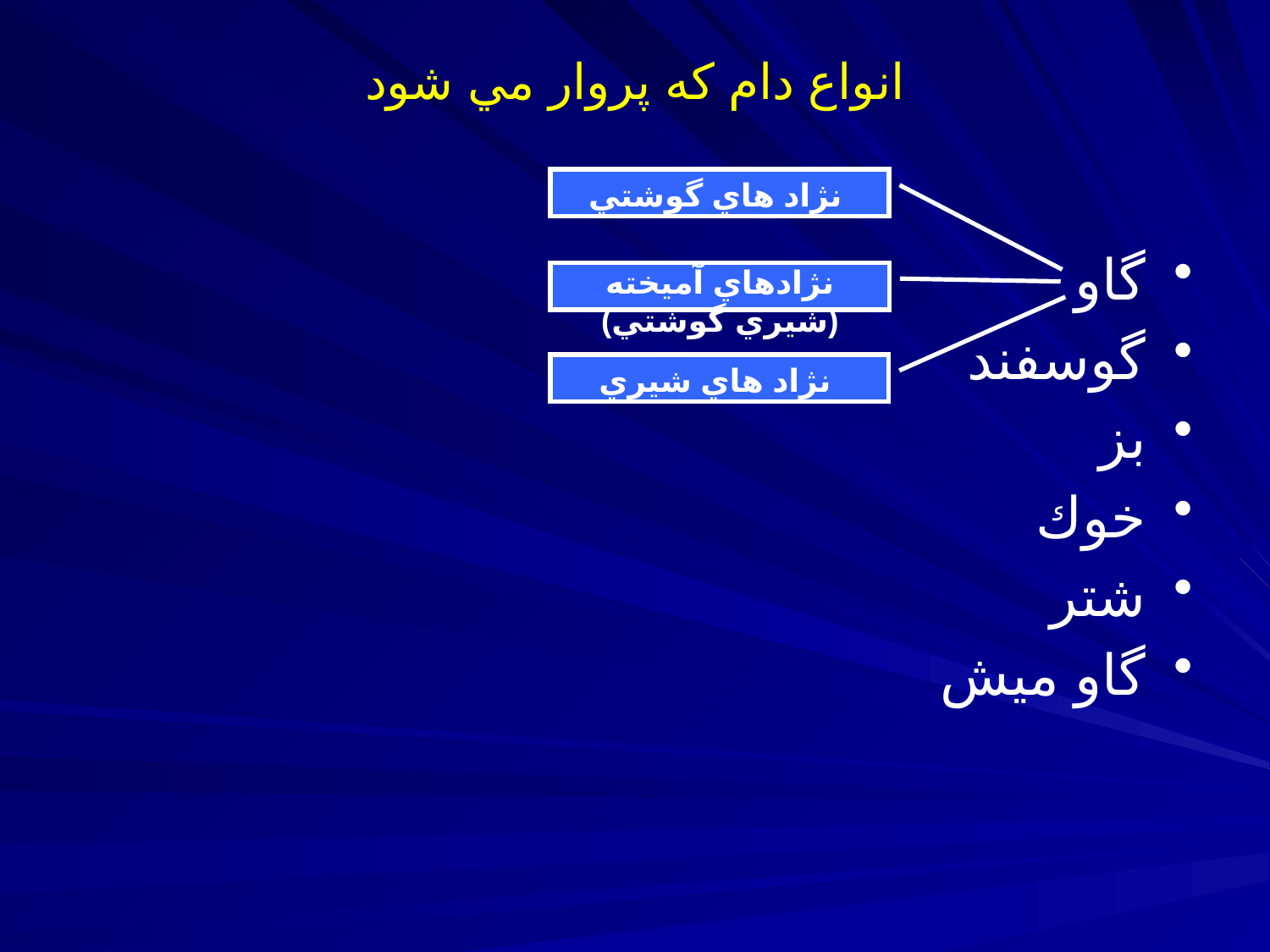

# انواع دام كه پروار مي شود

گاو
گوسفند
بز
خوك
شتر
گاو ميش

نژاد هاي گوشتي
نژادهاي آميخته (شيري گوشتي)
نژاد هاي شيري